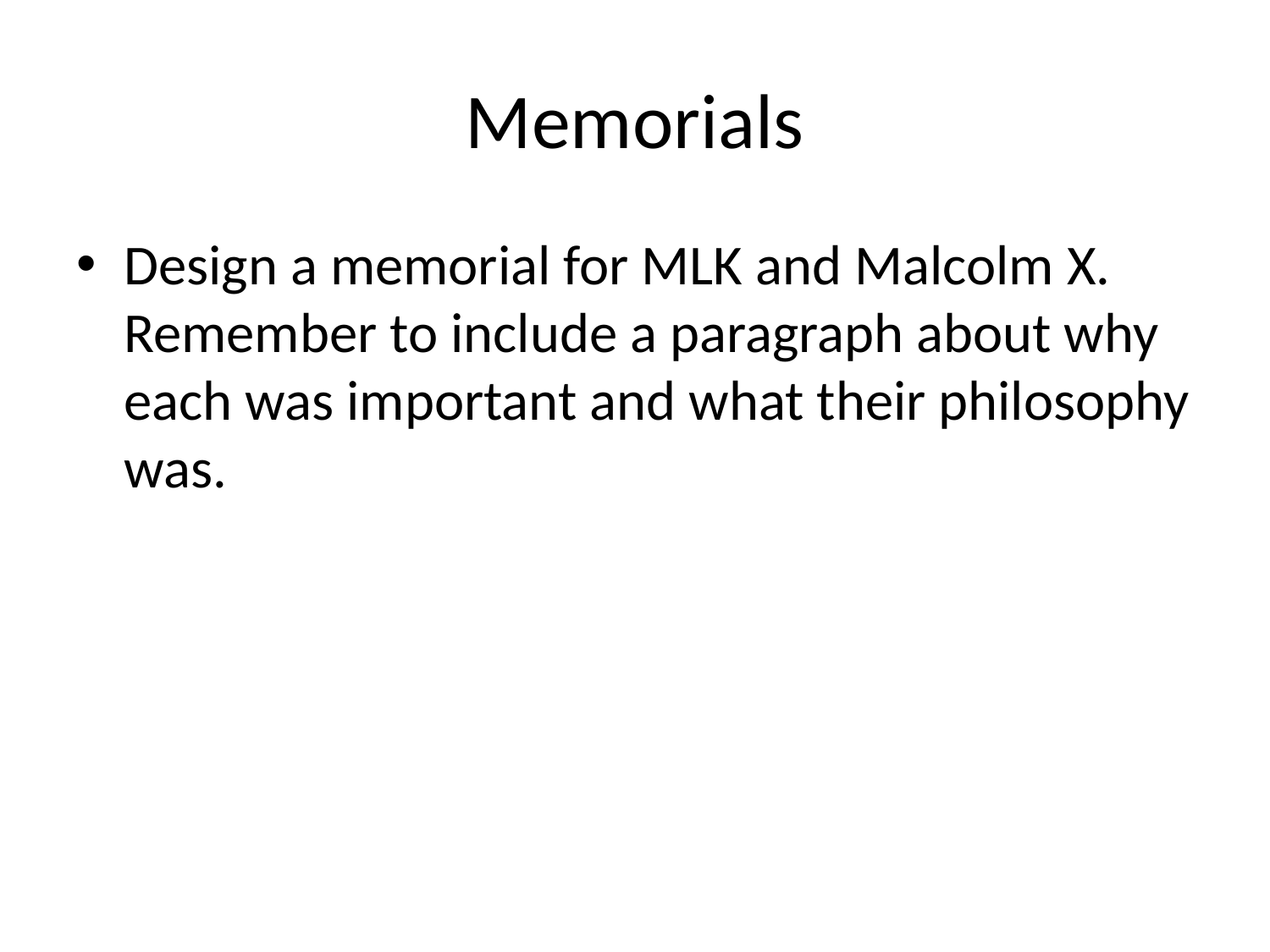

# Memorials
Design a memorial for MLK and Malcolm X.  Remember to include a paragraph about why each was important and what their philosophy was.